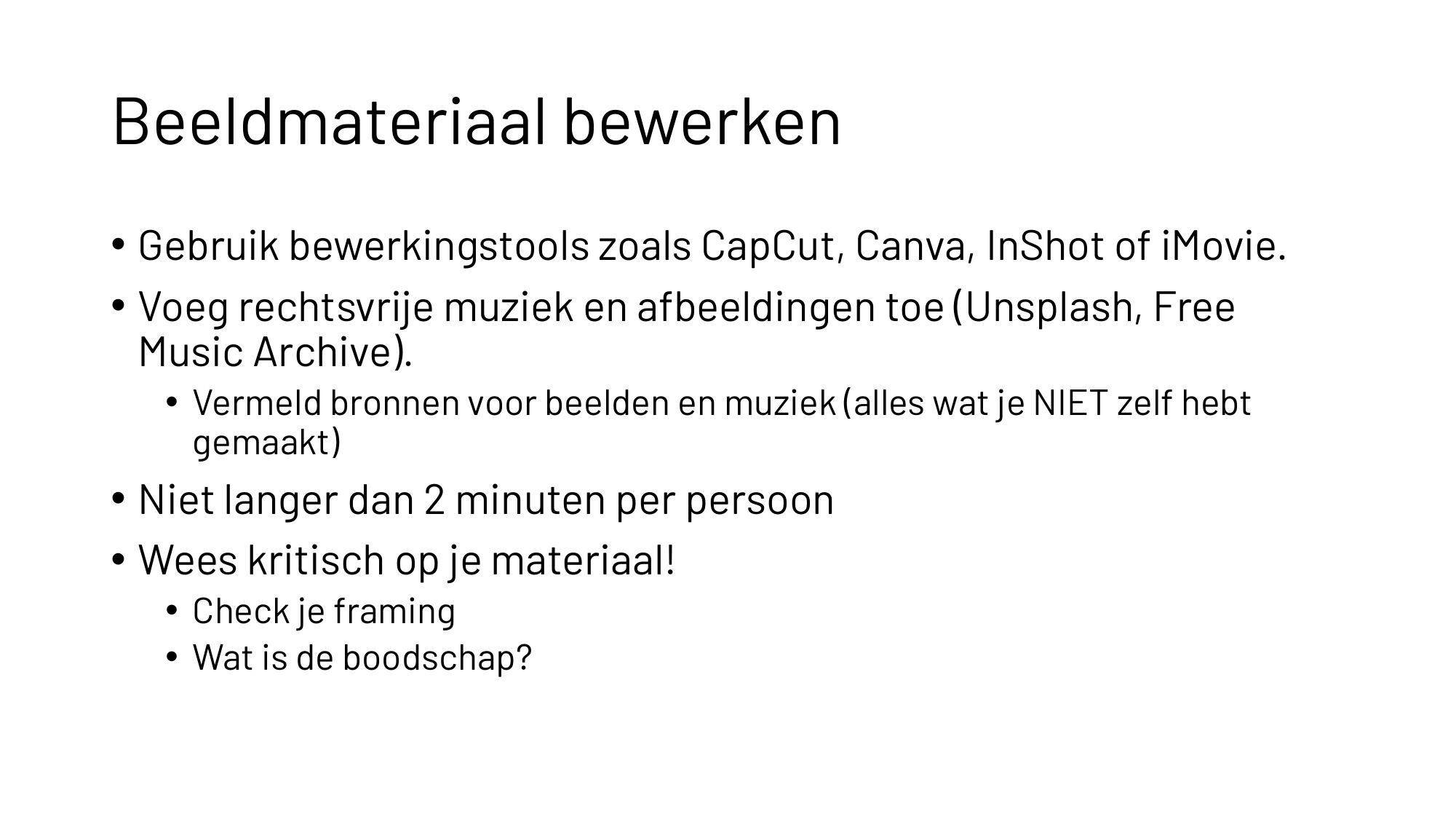

# Beeldmateriaal bewerken
Gebruik bewerkingstools zoals CapCut, Canva, InShot of iMovie.
Voeg rechtsvrije muziek en afbeeldingen toe (Unsplash, Free Music Archive).
Vermeld bronnen voor beelden en muziek (alles wat je NIET zelf hebt gemaakt)
Niet langer dan 2 minuten per persoon
Wees kritisch op je materiaal!
Check je framing
Wat is de boodschap?